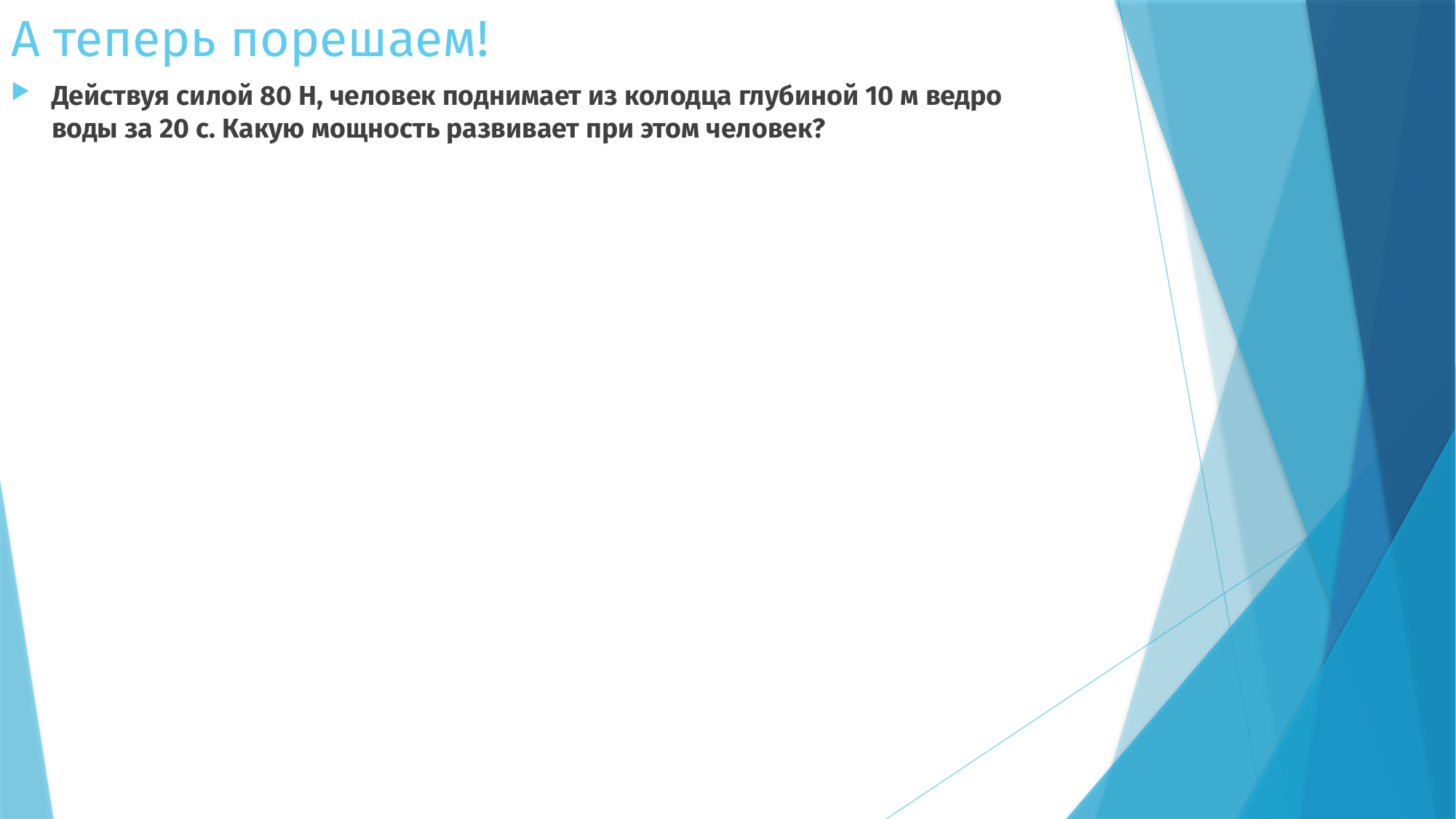

# А теперь порешаем!
Действуя силой 80 Н, человек поднимает из колодца глубиной 10 м ведро воды за 20 с. Какую мощность развивает при этом человек?